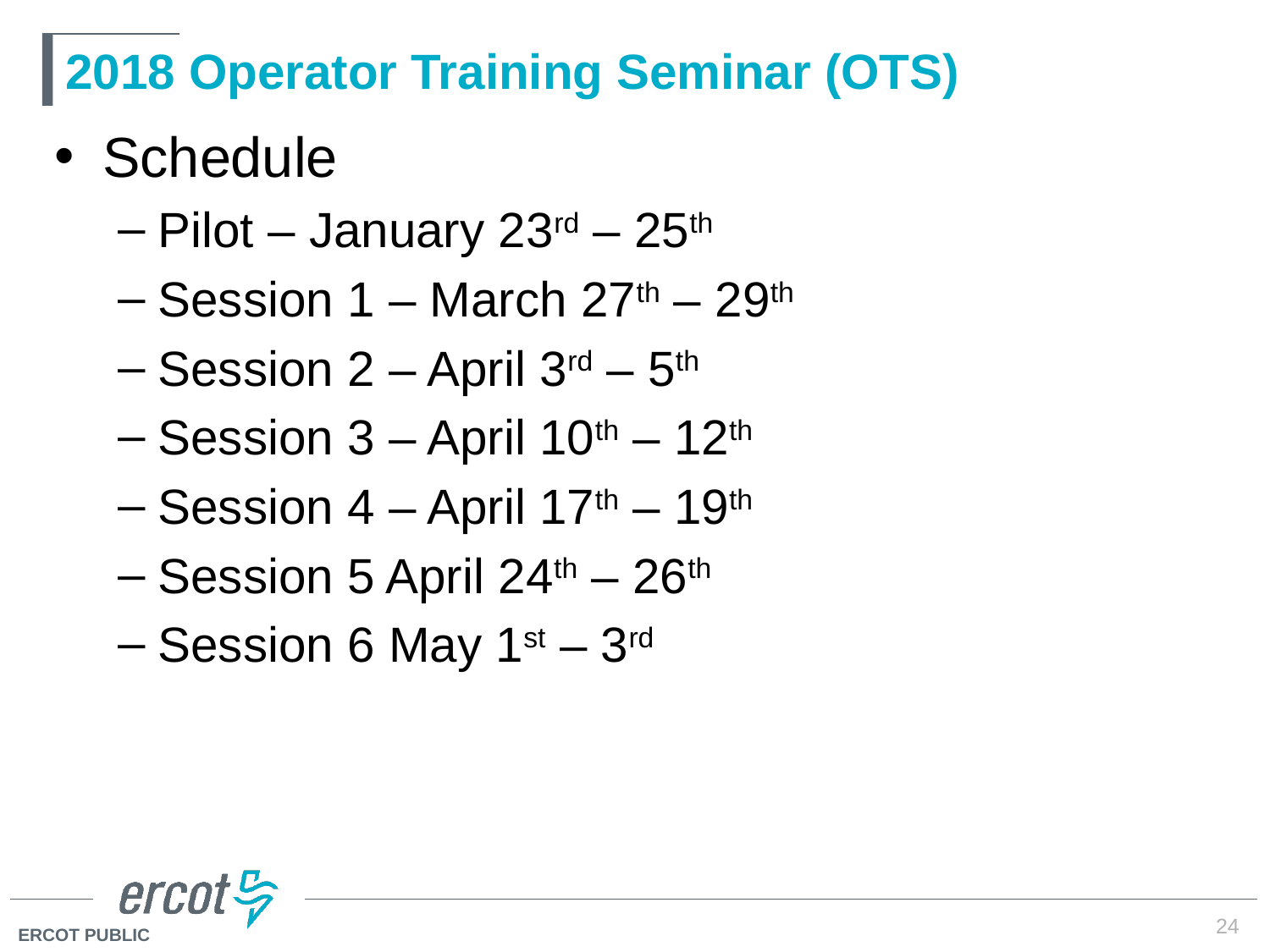

# 2018 Operator Training Seminar (OTS)
Schedule
Pilot – January 23rd – 25th
Session 1 – March 27th – 29th
Session 2 – April 3rd – 5th
Session 3 – April 10th – 12th
Session 4 – April 17th – 19th
Session 5 April 24th – 26th
Session 6 May 1st – 3rd

24